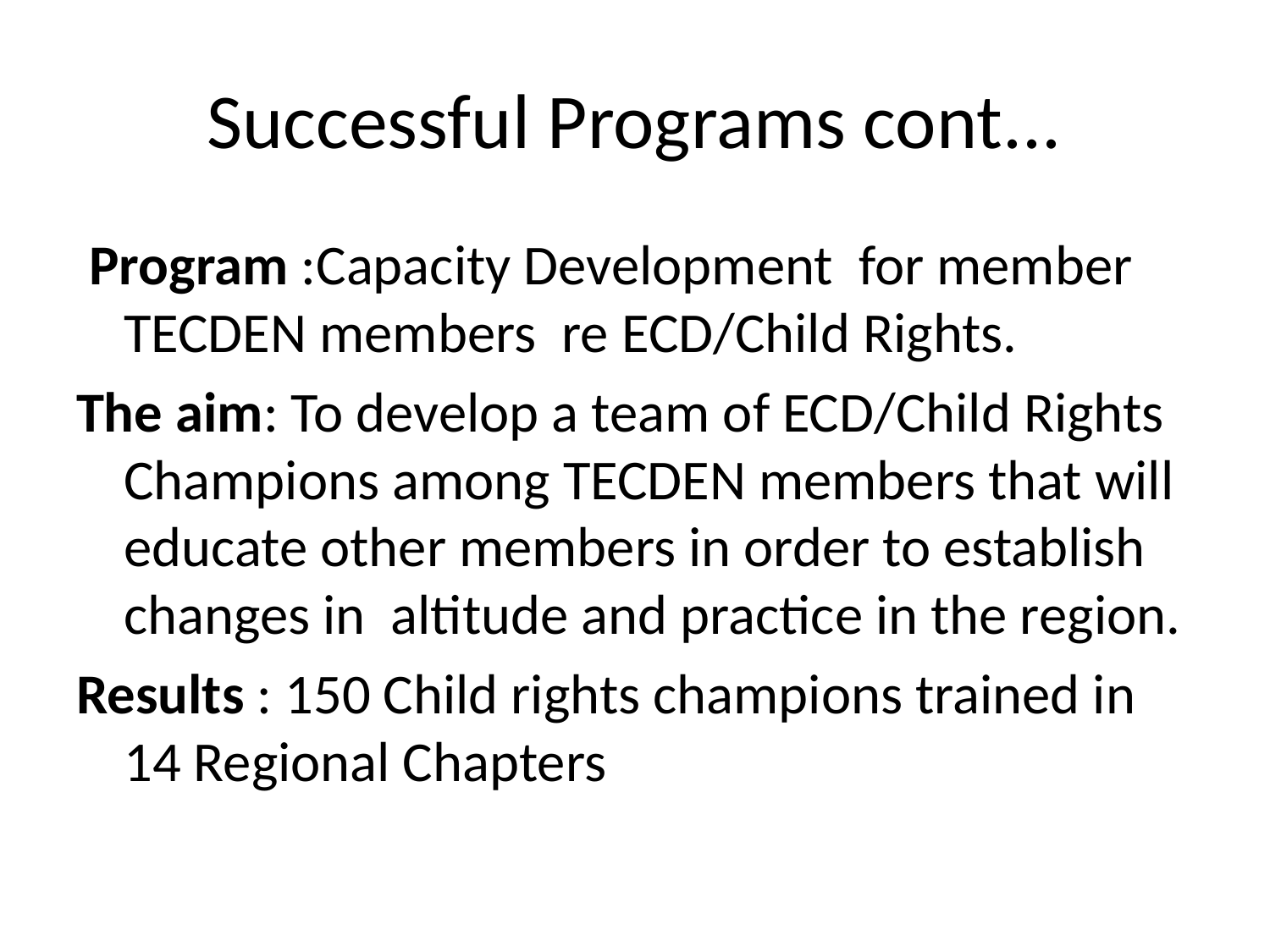

# Successful Programs cont...
 Program :Capacity Development  for member  TECDEN members  re ECD/Child Rights.
The aim: To develop a team of ECD/Child Rights Champions among TECDEN members that will educate other members in order to establish changes in  altitude and practice in the region.
Results : 150 Child rights champions trained in 14 Regional Chapters